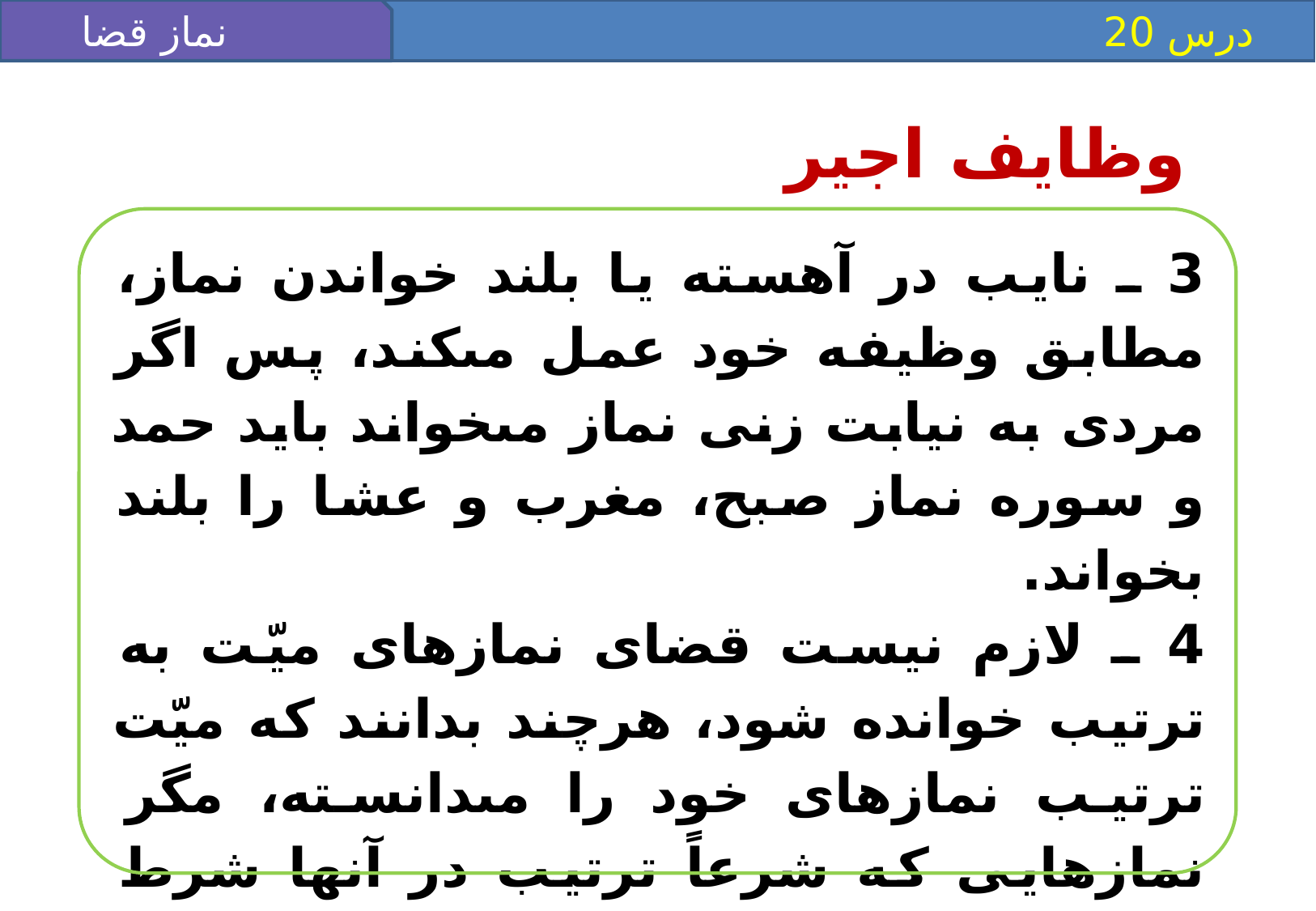

نماز قضا
 درس 20
وظايف اجير

3 ـ نايب در آهسته يا بلند خواندن نماز، مطابق وظيفه خود عمل مى‏كند، پس اگر مردى به نيابت زنى نماز مى‏خواند بايد حمد و سوره نماز صبح، مغرب و عشا را بلند بخواند.
4 ـ لازم نيست قضاى نمازهاى ميّت به ترتيب خوانده شود، هرچند بدانند كه ميّت ترتيب نمازهاى خود را مى‏دانسته، مگر نمازهايى كه شرعاً ترتيب در آنها شرط است، مثل نماز قضاى ظهر و عصر يك روز كه مى‏توان قضاى عصر آن روز را پيش از قضاى ظهر خواند.